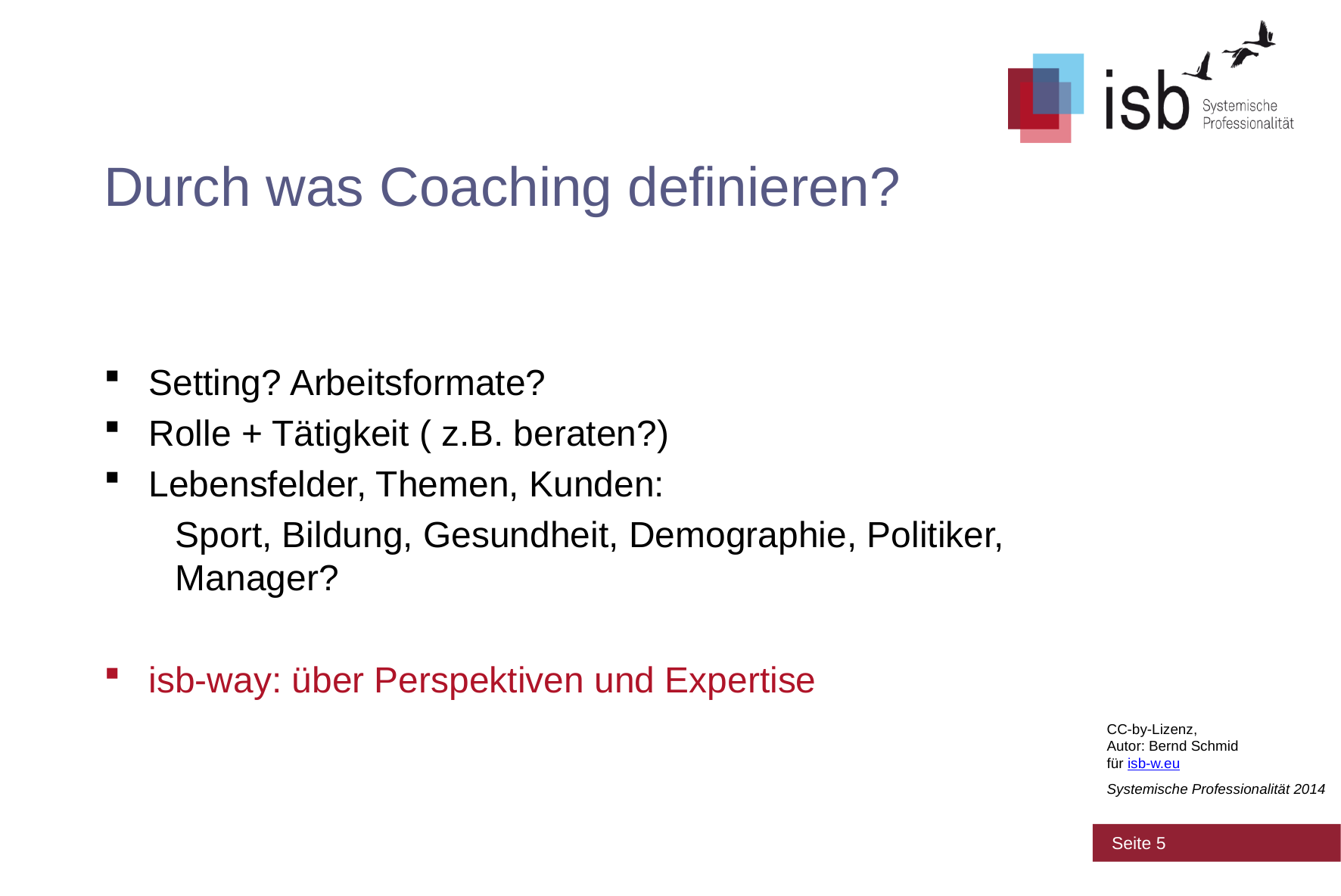

# Durch was Coaching definieren?
Setting? Arbeitsformate?
Rolle + Tätigkeit ( z.B. beraten?)
Lebensfelder, Themen, Kunden:
Sport, Bildung, Gesundheit, Demographie, Politiker, Manager?

isb-way: über Perspektiven und Expertise
 Seite 5